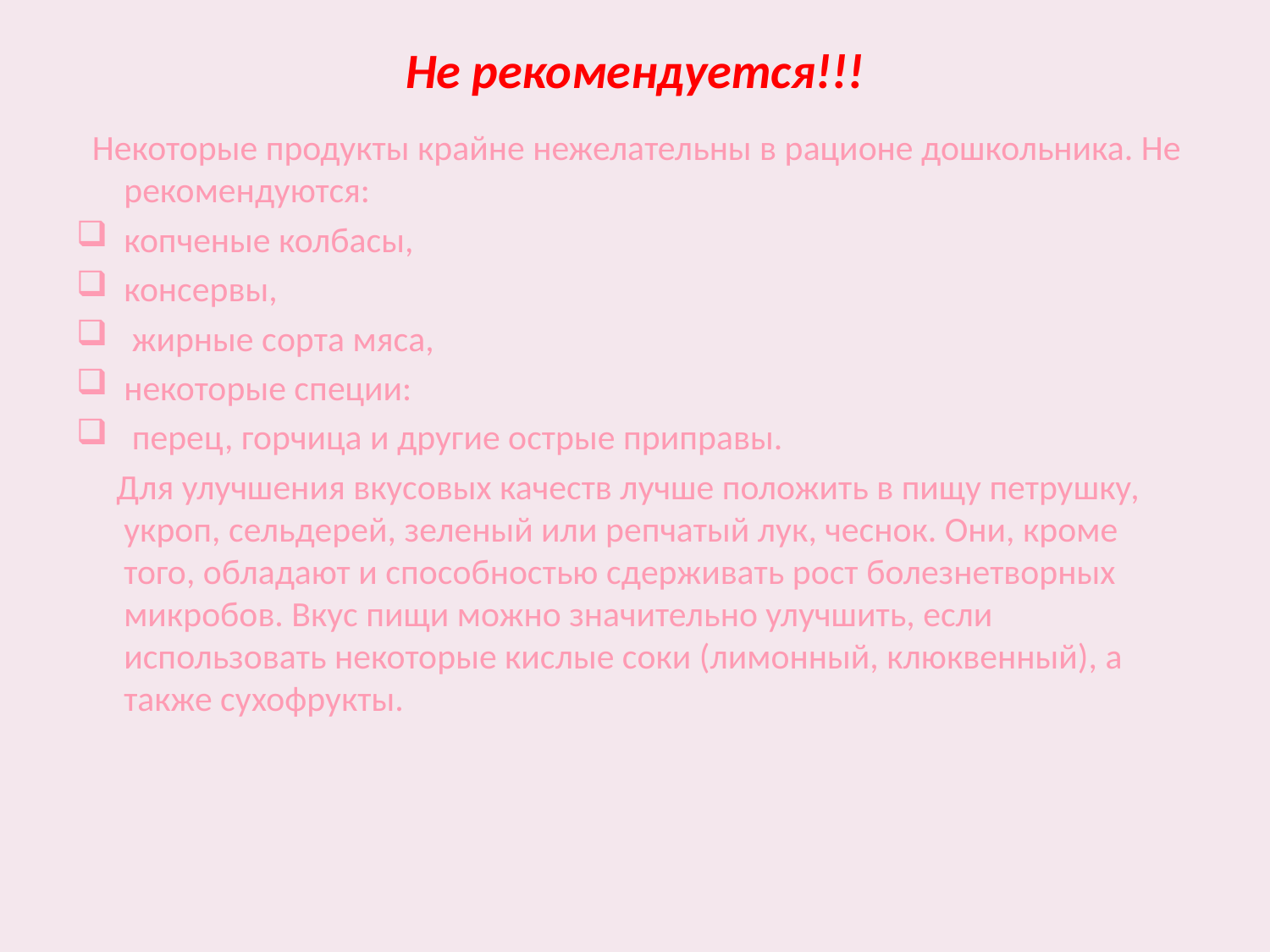

# Не рекомендуется!!!
  Некоторые продукты крайне нежелательны в рационе дошкольника. Не рекомендуются:
копченые колбасы,
консервы,
 жирные сорта мяса,
некоторые специи:
 перец, горчица и другие острые приправы.
     Для улучшения вкусовых качеств лучше положить в пищу петрушку, укроп, сельдерей, зеленый или репчатый лук, чеснок. Они, кроме того, обладают и способностью сдерживать рост болезнетворных микробов. Вкус пищи можно значительно улучшить, если использовать некоторые кислые соки (лимонный, клюквенный), а также сухофрукты.